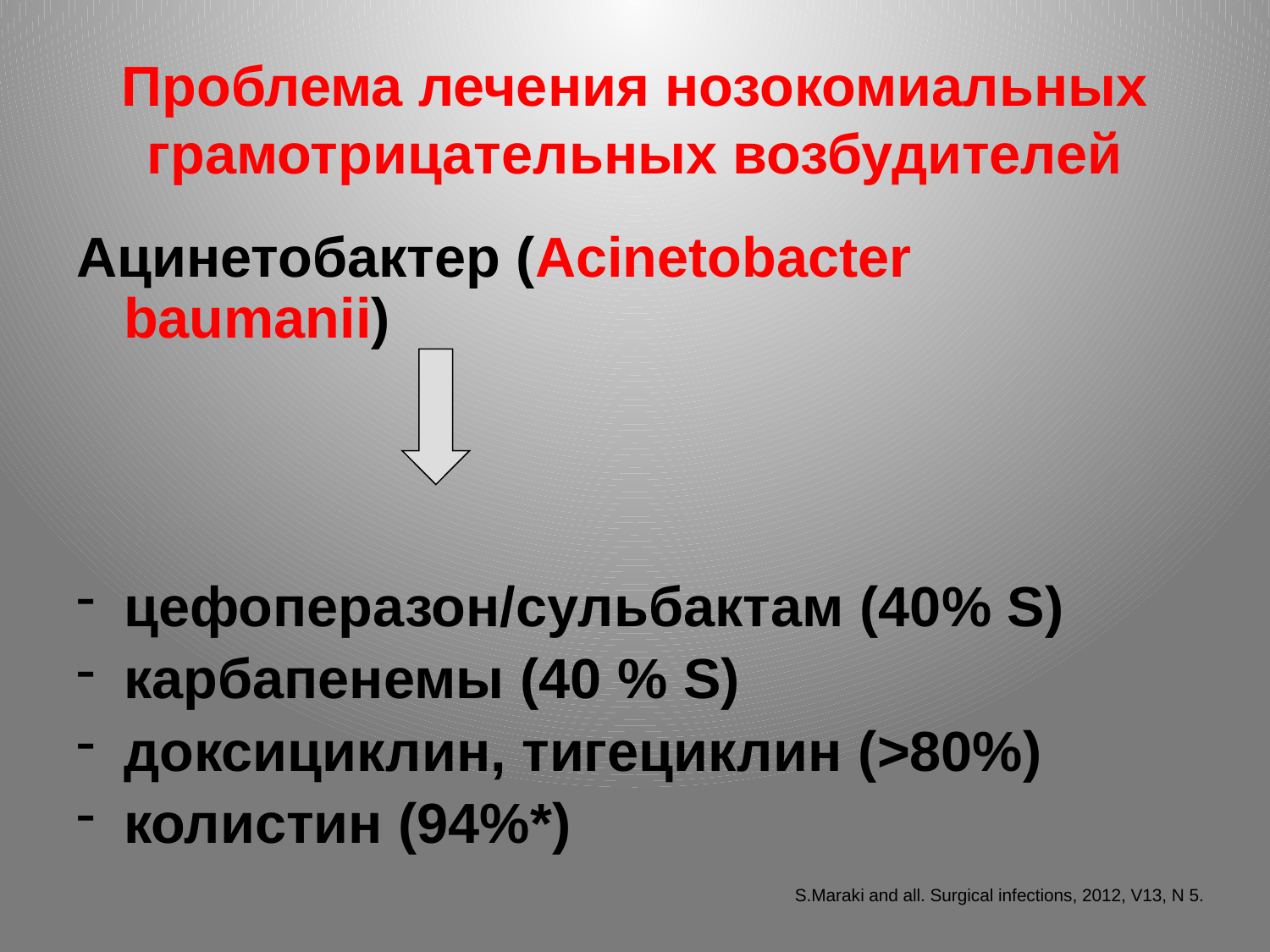

# Проблема лечения нозокомиальных грамотрицательных возбудителей
Ацинетобактер (Acinetobacter baumanii)

цефоперазон/сульбактам (40% S)
карбапенемы (40 % S)
доксициклин, тигециклин (>80%)
колистин (94%*)

S.Maraki and all. Surgical infections, 2012, V13, N 5.